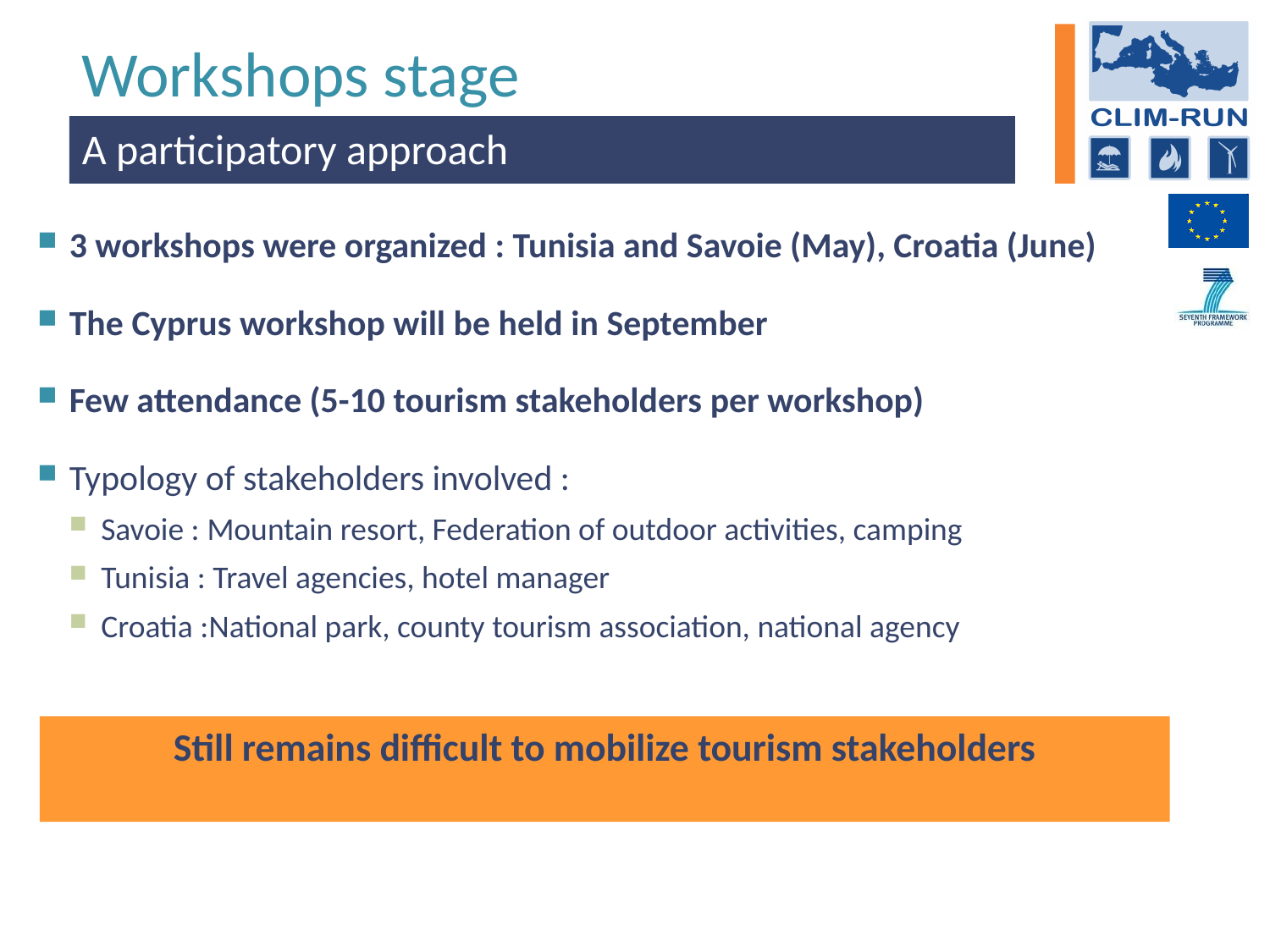

# Workshops stage
A participatory approach

3 workshops were organized : Tunisia and Savoie (May), Croatia (June)
The Cyprus workshop will be held in September
Few attendance (5-10 tourism stakeholders per workshop)
Typology of stakeholders involved :
Savoie : Mountain resort, Federation of outdoor activities, camping
Tunisia : Travel agencies, hotel manager
Croatia :National park, county tourism association, national agency

Still remains difficult to mobilize tourism stakeholders